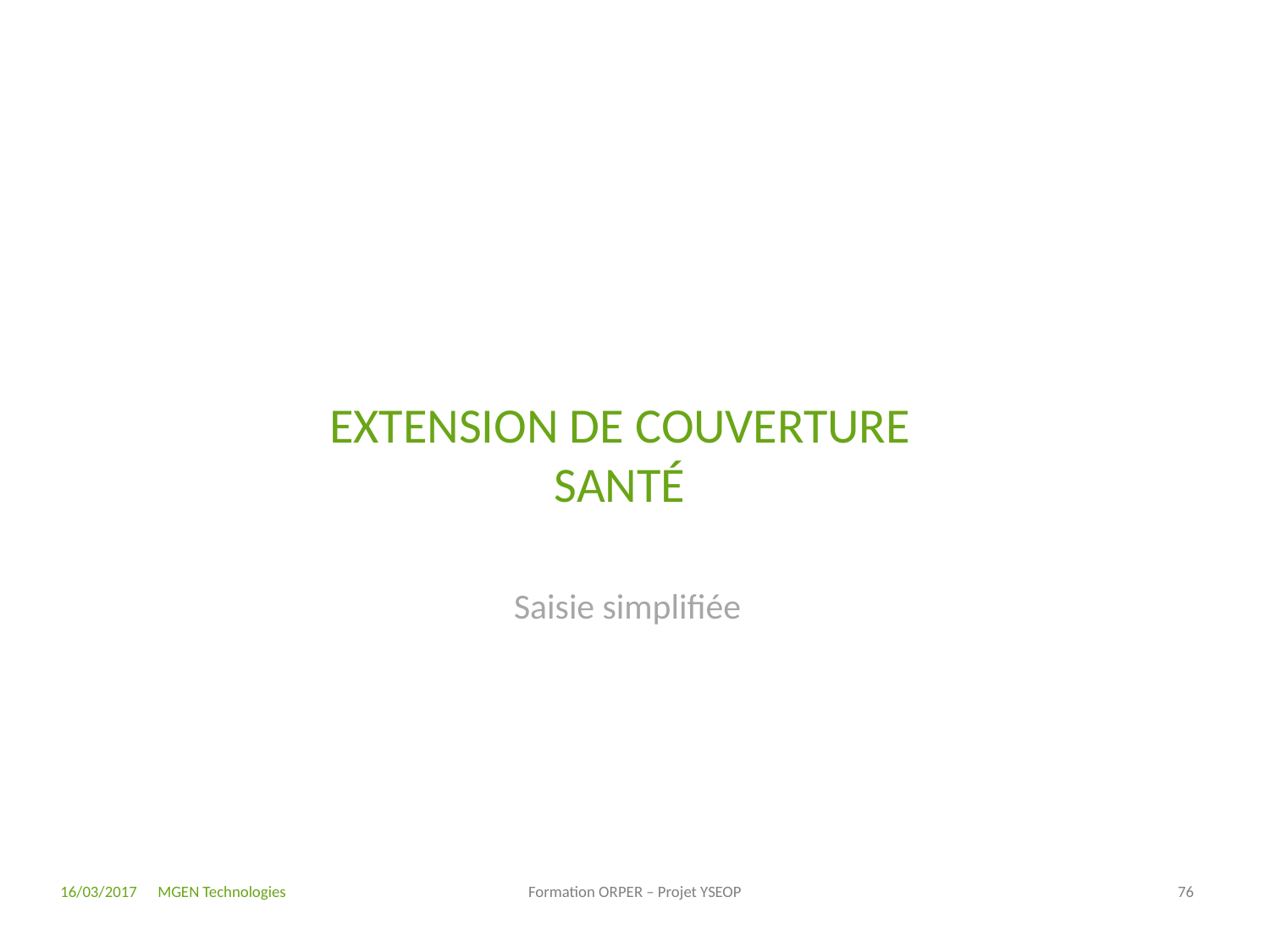

# Extension de couverture Santé
Saisie simplifiée
16/03/2017
Formation ORPER – Projet YSEOP
76